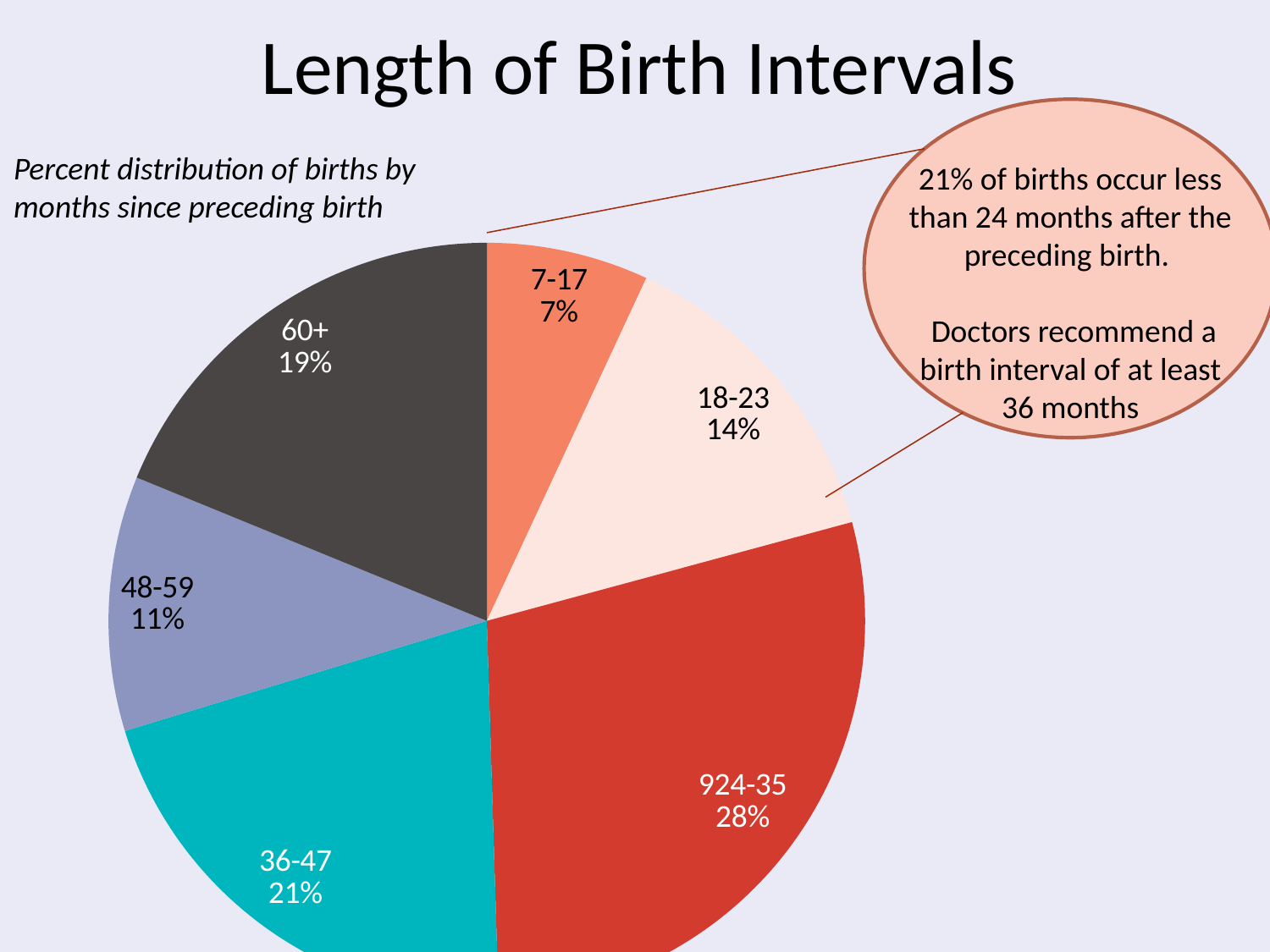

# Length of Birth Intervals

Percent distribution of births by months since preceding birth
21% of births occur less than 24 months after the preceding birth.

 Doctors recommend a birth interval of at least 36 months

### Chart

| Category | Sales |
|---|---|
| 7-17 | 7.0 |
| 18-23 | 14.0 |
| 24-35 | 29.0 |
| 36-47 | 21.0 |
| 48-59 | 11.0 |
| 60+ | 19.0 |